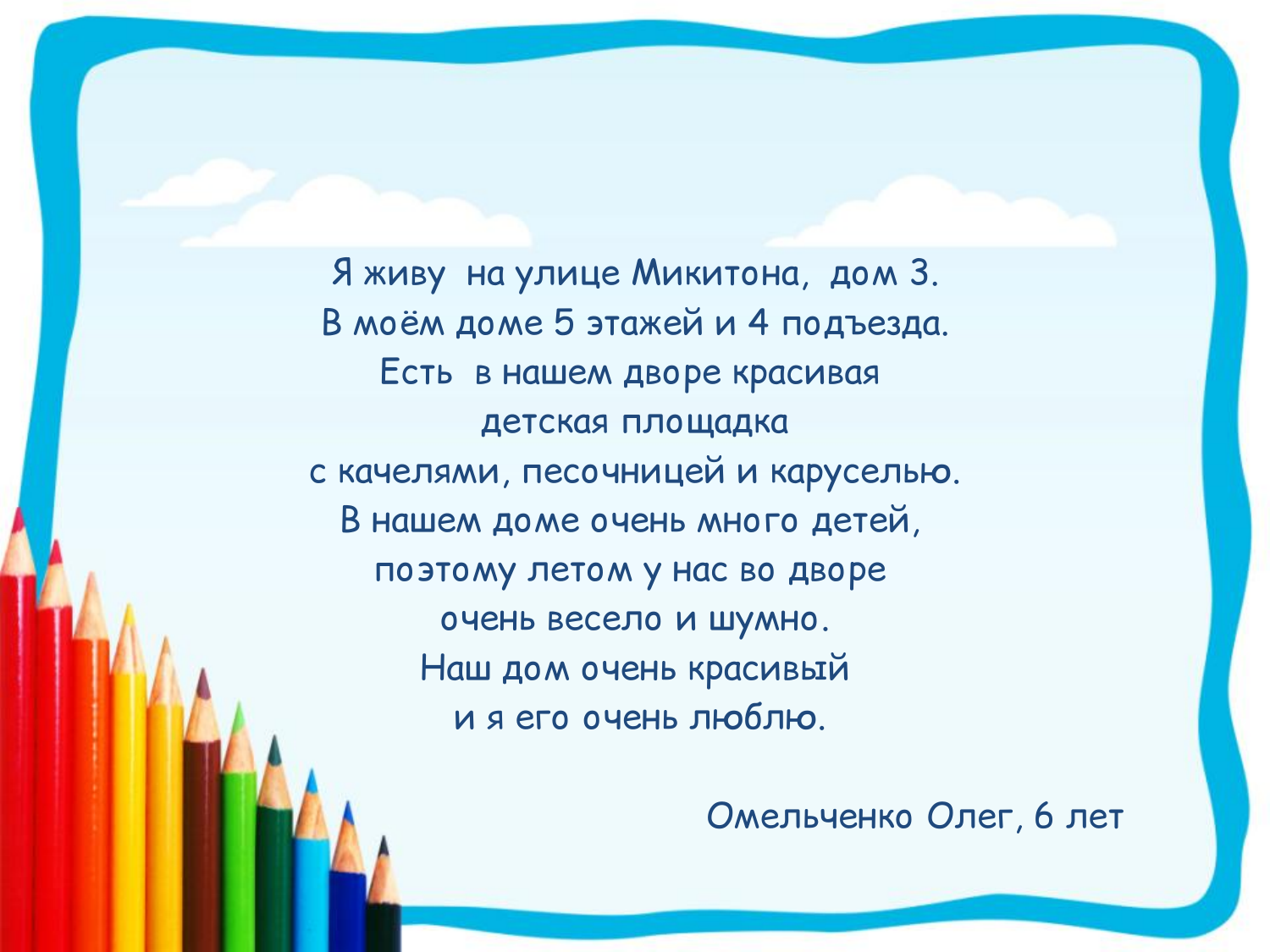

#
Я живу  на улице Микитона,  дом 3.
В моём доме 5 этажей и 4 подъезда.
Есть  в нашем дворе красивая
детская площадка
с качелями, песочницей и каруселью.
В нашем доме очень много детей,
поэтому летом у нас во дворе
очень весело и шумно.
Наш дом очень красивый
 и я его очень люблю.

                                                     Омельченко Олег, 6 лет